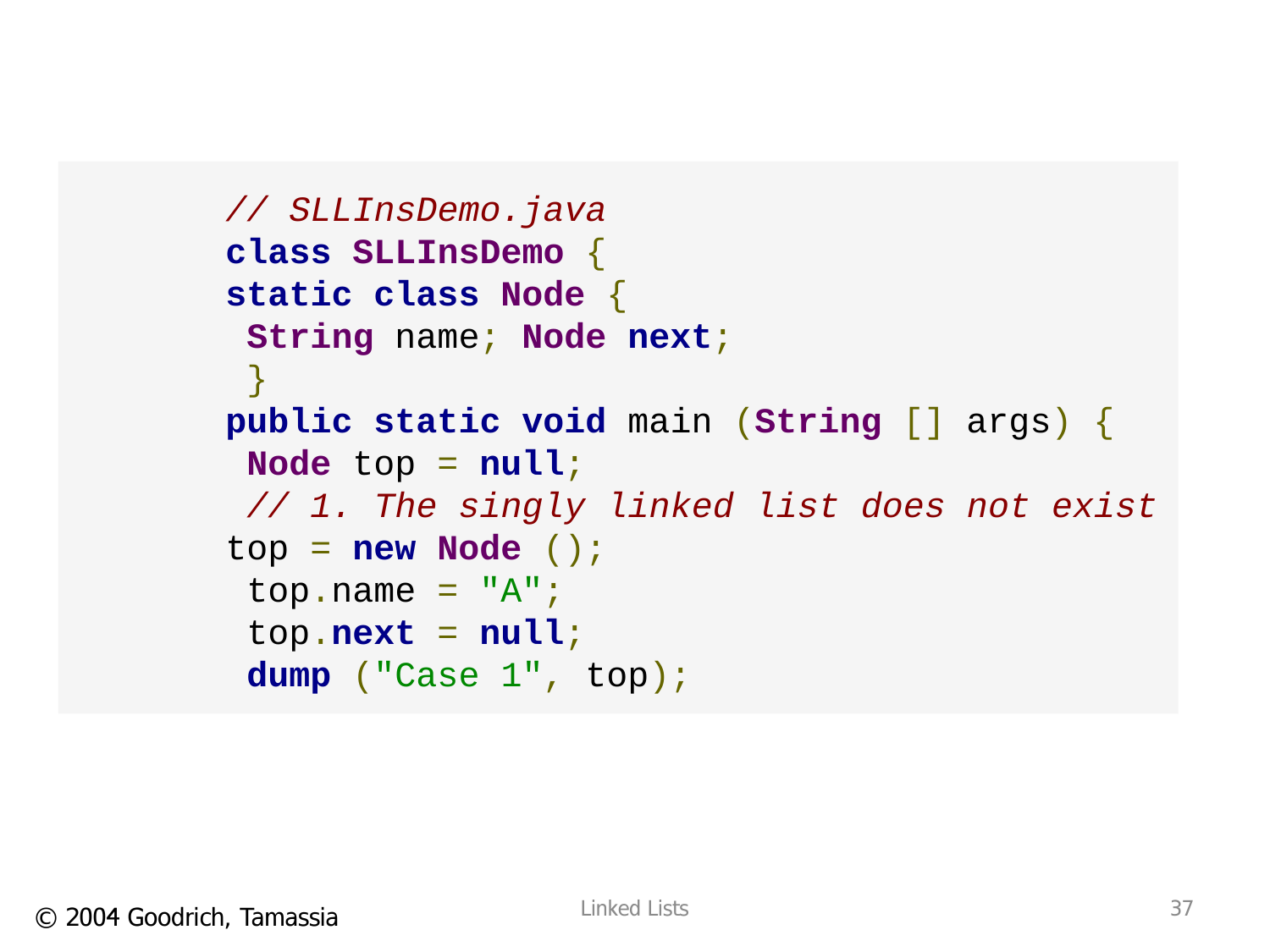

// SLLInsDemo.java
class SLLInsDemo {
static class Node {
 String name; Node next;
 }
public static void main (String [] args) {
 Node top = null;
 // 1. The singly linked list does not exist
top = new Node ();
 top.name = "A";
 top.next = null;
 dump ("Case 1", top);
Linked Lists
37